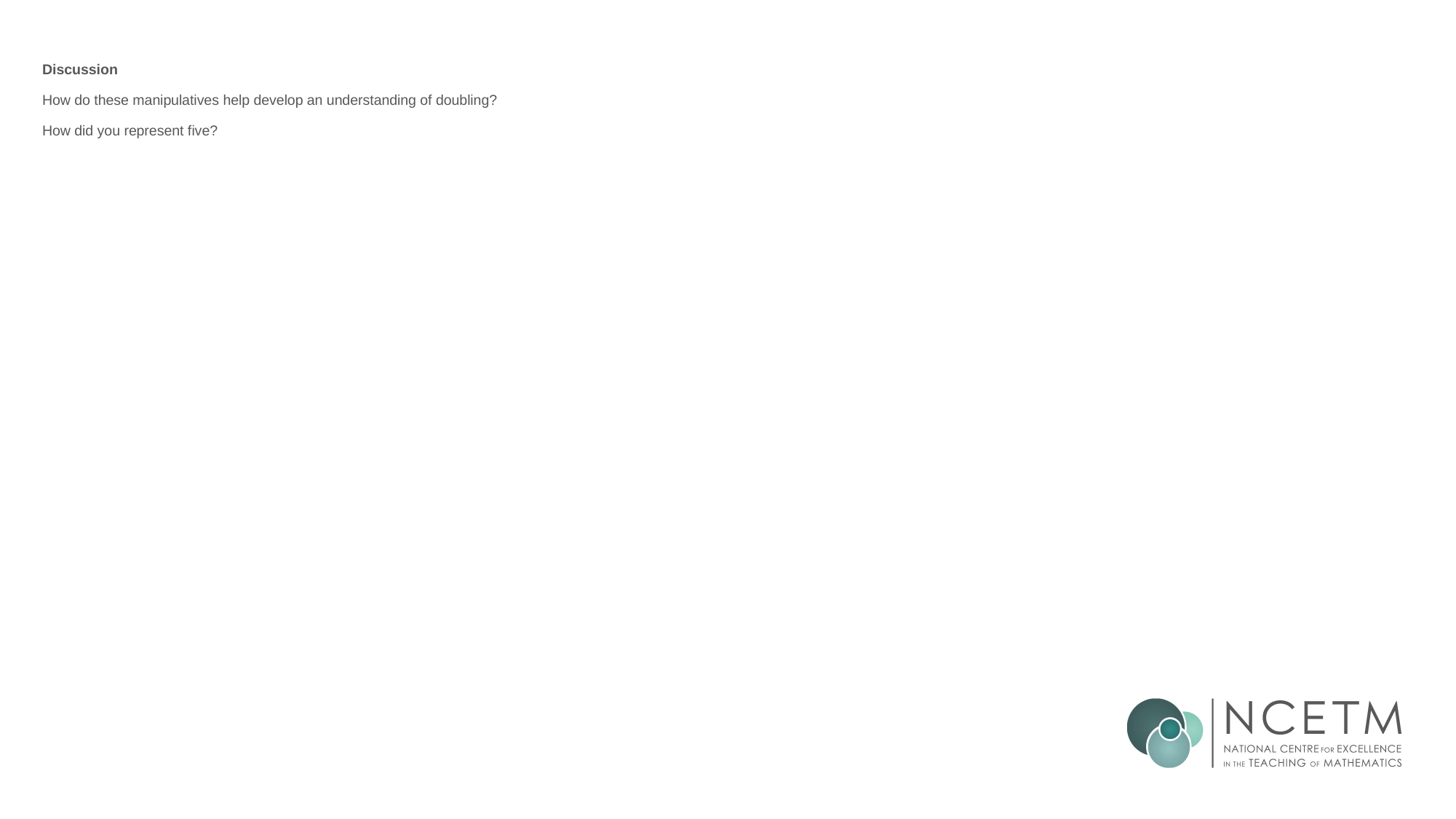

# Discussion How do these manipulatives help develop an understanding of doubling? How did you represent five?